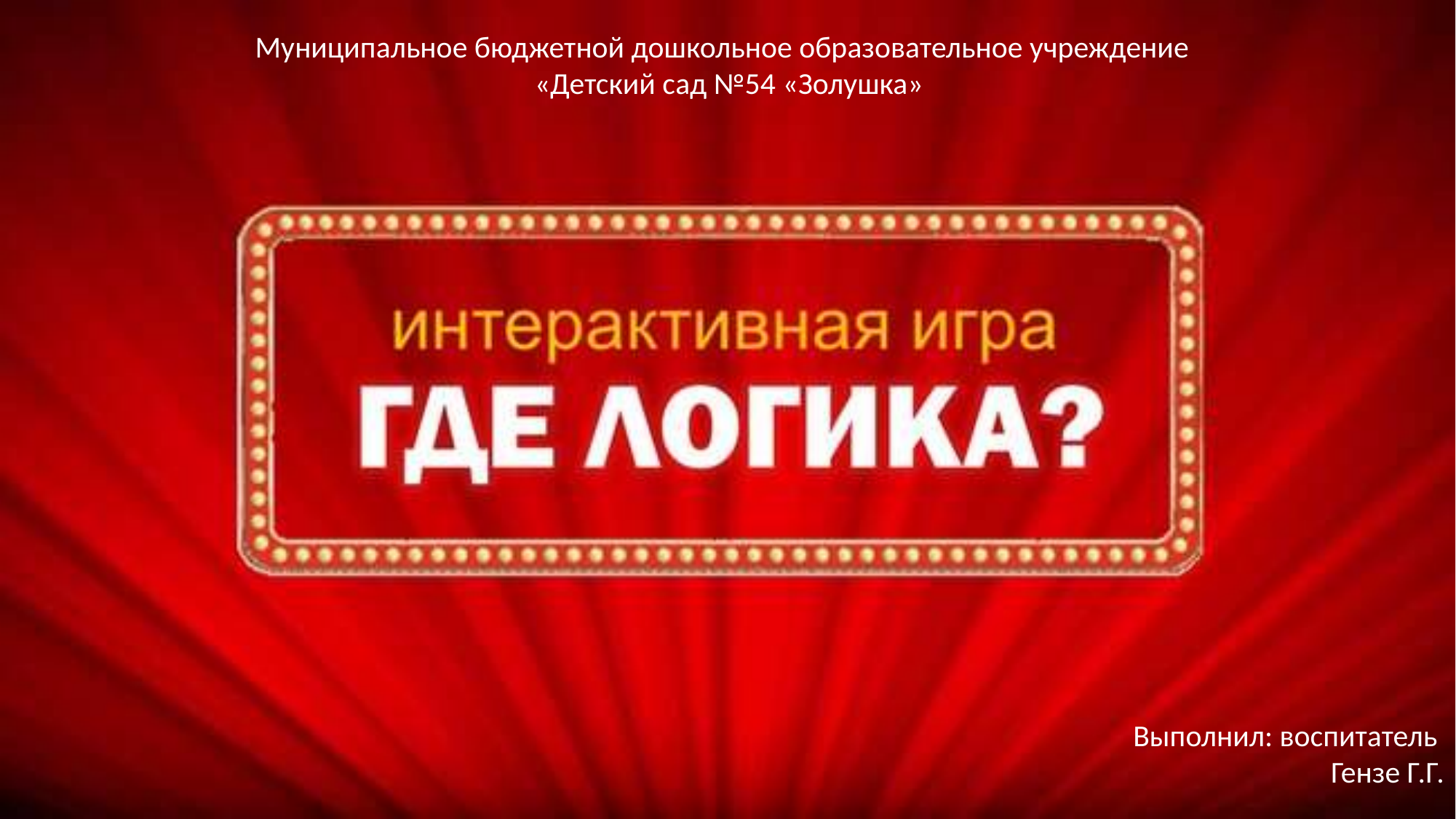

Муниципальное бюджетной дошкольное образовательное учреждение
 «Детский сад №54 «Золушка»
Выполнил: воспитатель
Гензе Г.Г.